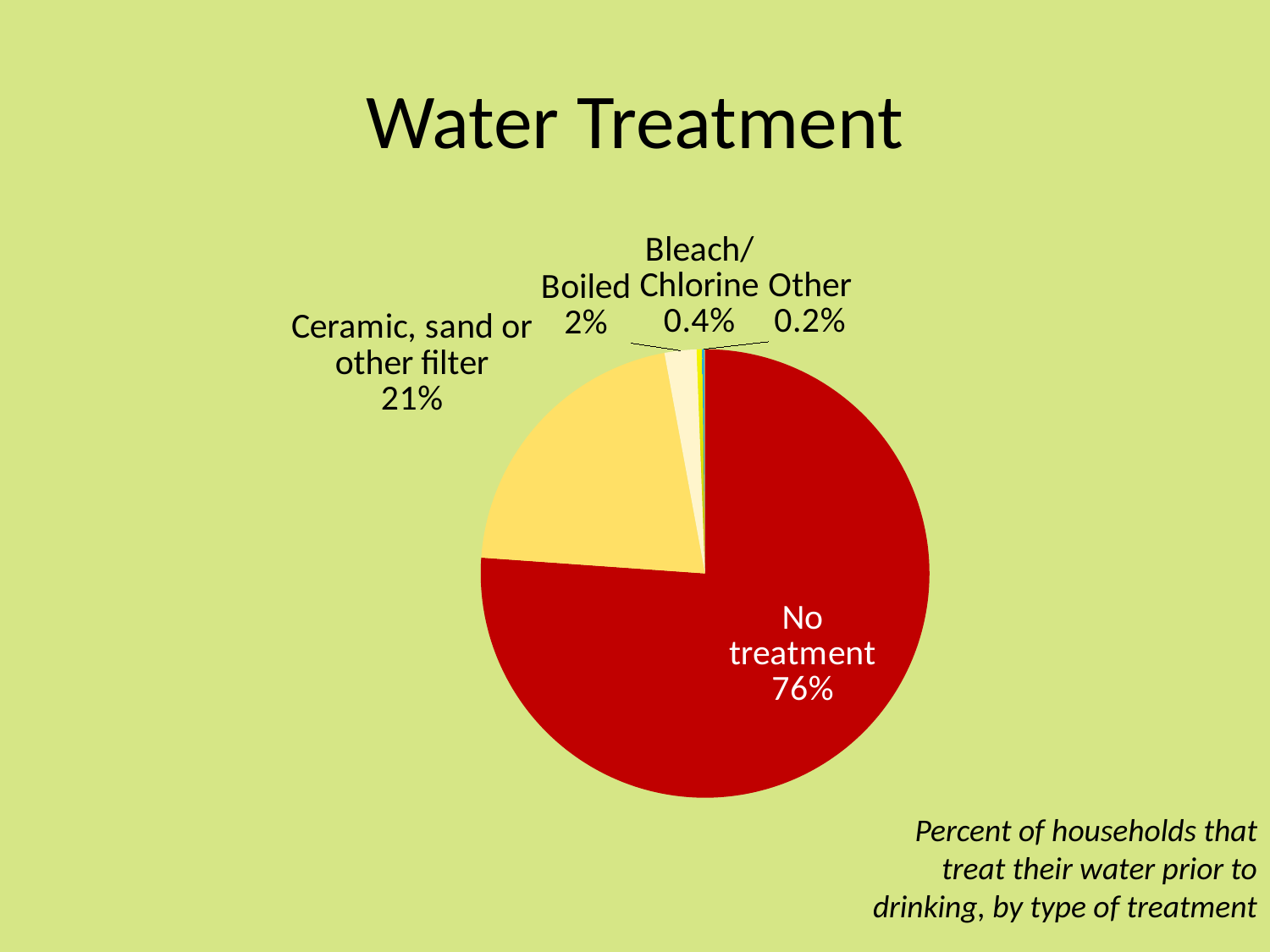

# Water Treatment

### Chart

| Category | Column1 |
|---|---|
| No treatment | 76.2 |
| Ceramic, sand or other filter | 21.0 |
| Boiled | 2.3 |
| Bleach/chlorine | 0.4 |
| Other | 0.2 |
Percent of households that treat their water prior to drinking, by type of treatment